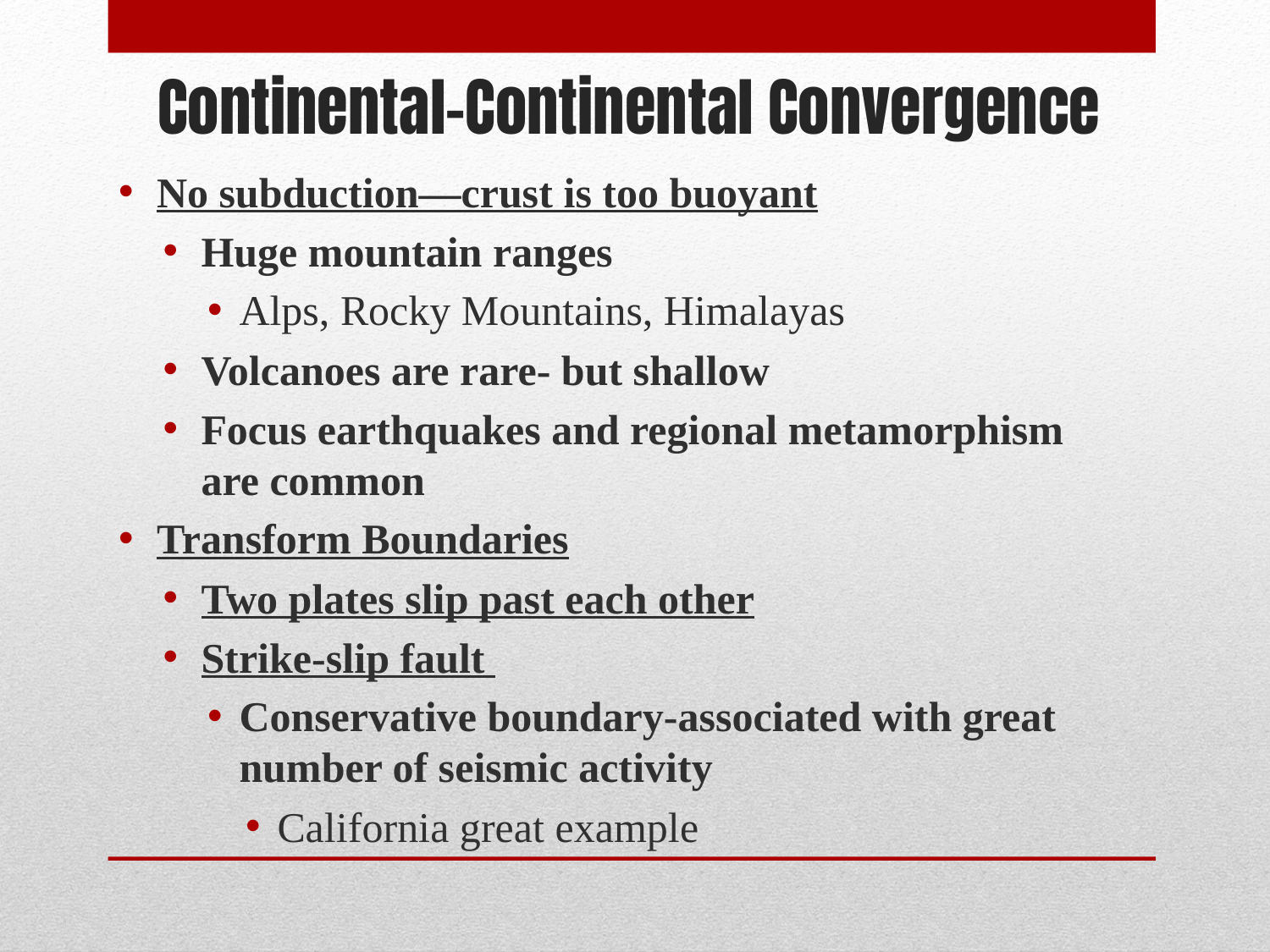

Continental-Continental Convergence
No subduction—crust is too buoyant
Huge mountain ranges
Alps, Rocky Mountains, Himalayas
Volcanoes are rare- but shallow
Focus earthquakes and regional metamorphism are common
Transform Boundaries
Two plates slip past each other
Strike-slip fault
Conservative boundary-associated with great number of seismic activity
California great example